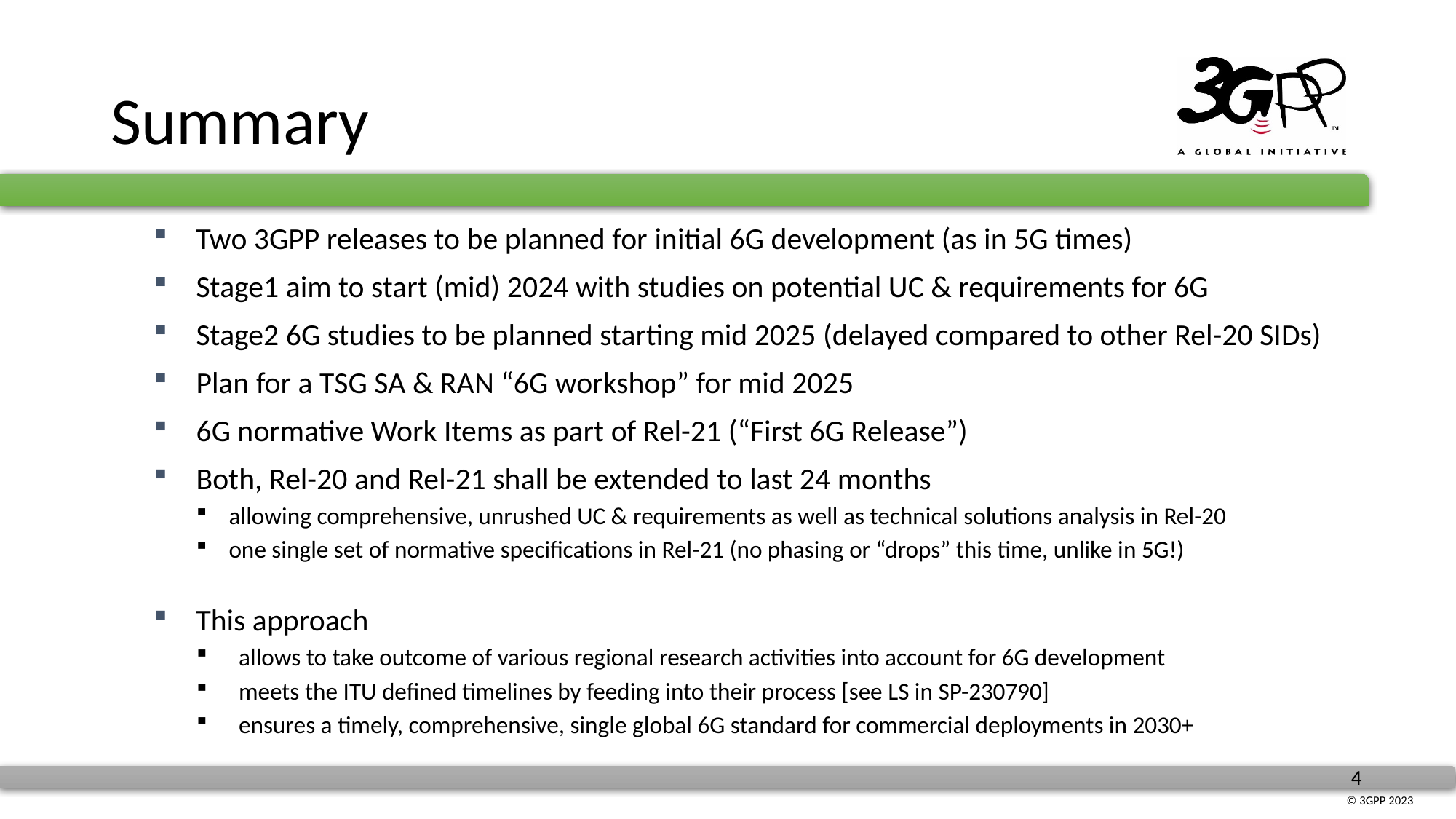

# Summary
Two 3GPP releases to be planned for initial 6G development (as in 5G times)
Stage1 aim to start (mid) 2024 with studies on potential UC & requirements for 6G
Stage2 6G studies to be planned starting mid 2025 (delayed compared to other Rel-20 SIDs)
Plan for a TSG SA & RAN “6G workshop” for mid 2025
6G normative Work Items as part of Rel-21 (“First 6G Release”)
Both, Rel-20 and Rel-21 shall be extended to last 24 months
allowing comprehensive, unrushed UC & requirements as well as technical solutions analysis in Rel-20
one single set of normative specifications in Rel-21 (no phasing or “drops” this time, unlike in 5G!)
This approach
allows to take outcome of various regional research activities into account for 6G development
meets the ITU defined timelines by feeding into their process [see LS in SP-230790]
ensures a timely, comprehensive, single global 6G standard for commercial deployments in 2030+